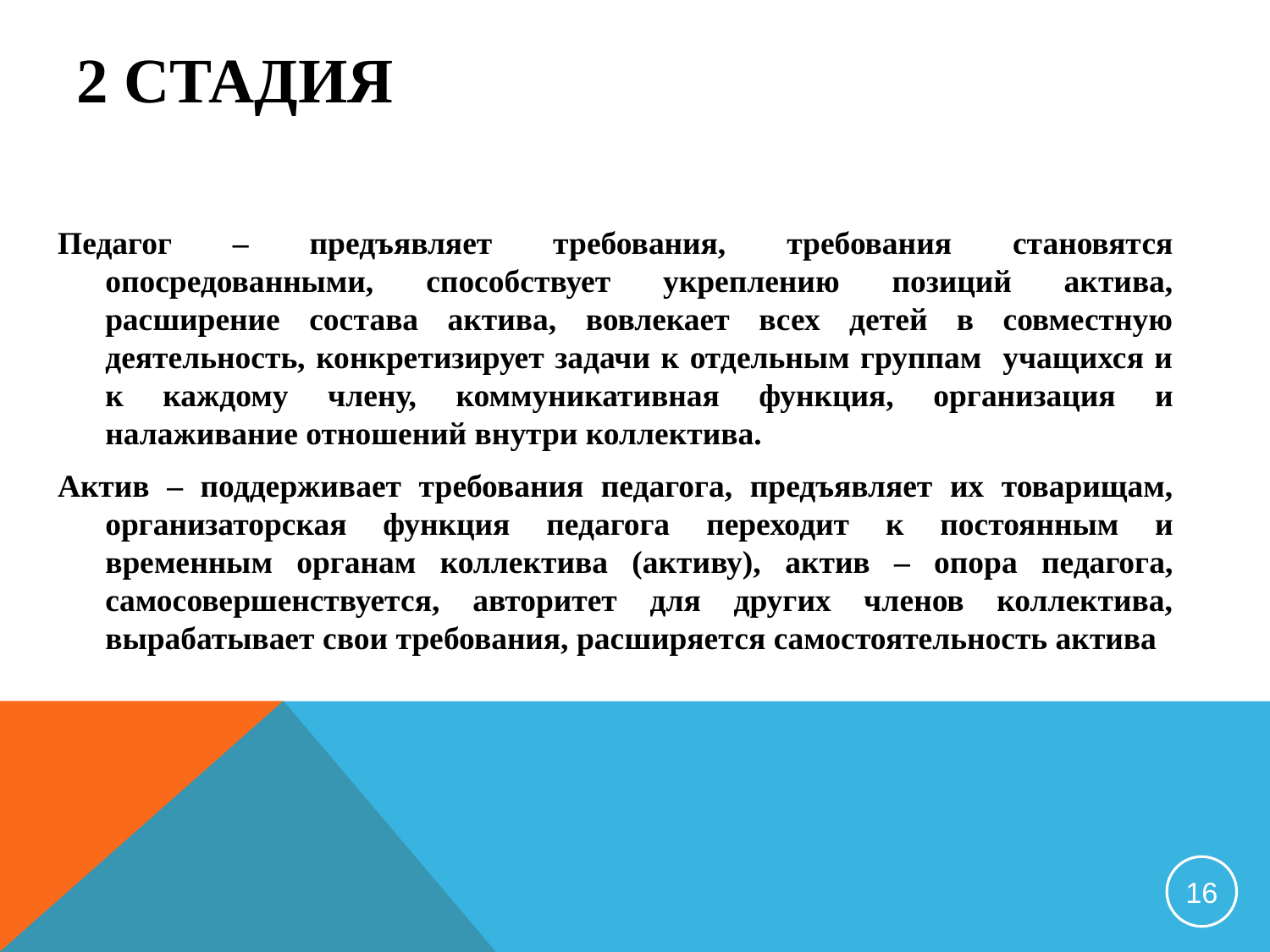

# 2 стадия
Педагог – предъявляет требования, требования становятся опосредованными, способствует укреплению позиций актива, расширение состава актива, вовлекает всех детей в совместную деятельность, конкретизирует задачи к отдельным группам  учащихся и к каждому члену, коммуникативная функция, организация и налаживание отношений внутри коллектива.
Актив – поддерживает требования педагога, предъявляет их товарищам, организаторская функция педагога переходит к постоянным и временным органам коллектива (активу), актив – опора педагога, самосовершенствуется, авторитет для других членов коллектива, вырабатывает свои требования, расширяется самостоятельность актива
16